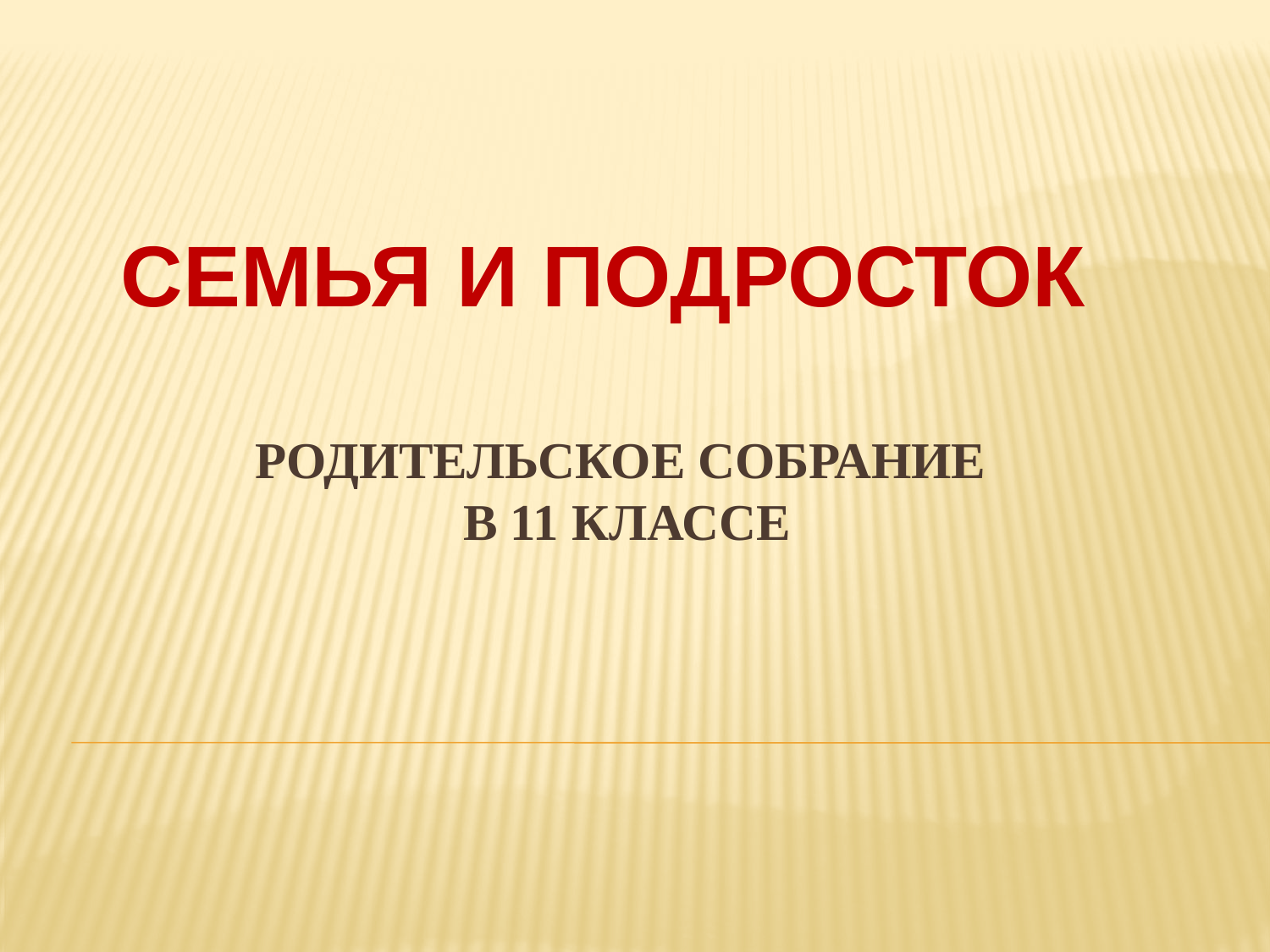

# Семья и подросток Родительское собрание в 11 классе